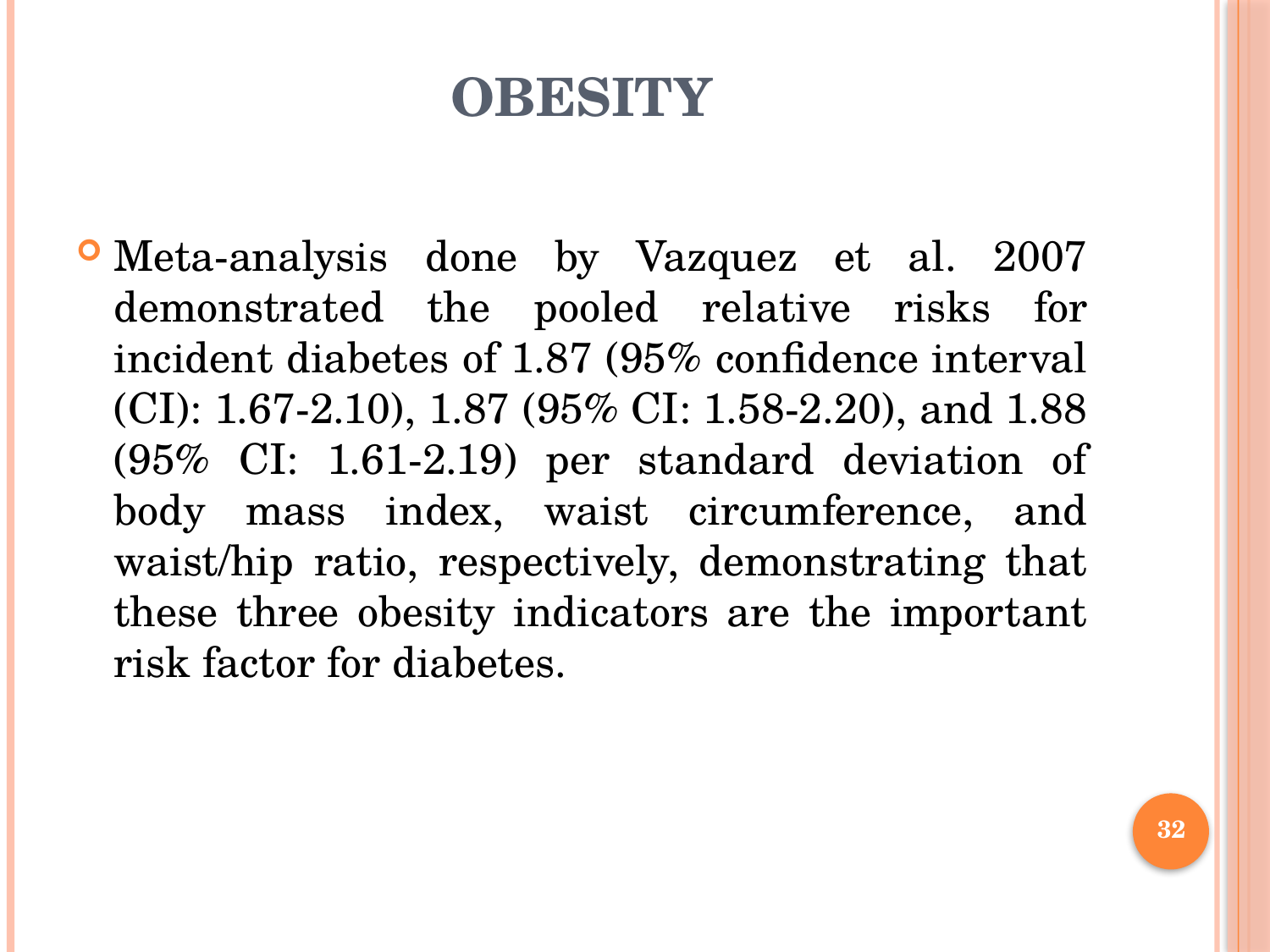

# Obesity
Meta-analysis done by Vazquez et al. 2007 demonstrated the pooled relative risks for incident diabetes of 1.87 (95% confidence interval (CI): 1.67-2.10), 1.87 (95% CI: 1.58-2.20), and 1.88 (95% CI: 1.61-2.19) per standard deviation of body mass index, waist circumference, and waist/hip ratio, respectively, demonstrating that these three obesity indicators are the important risk factor for diabetes.
32